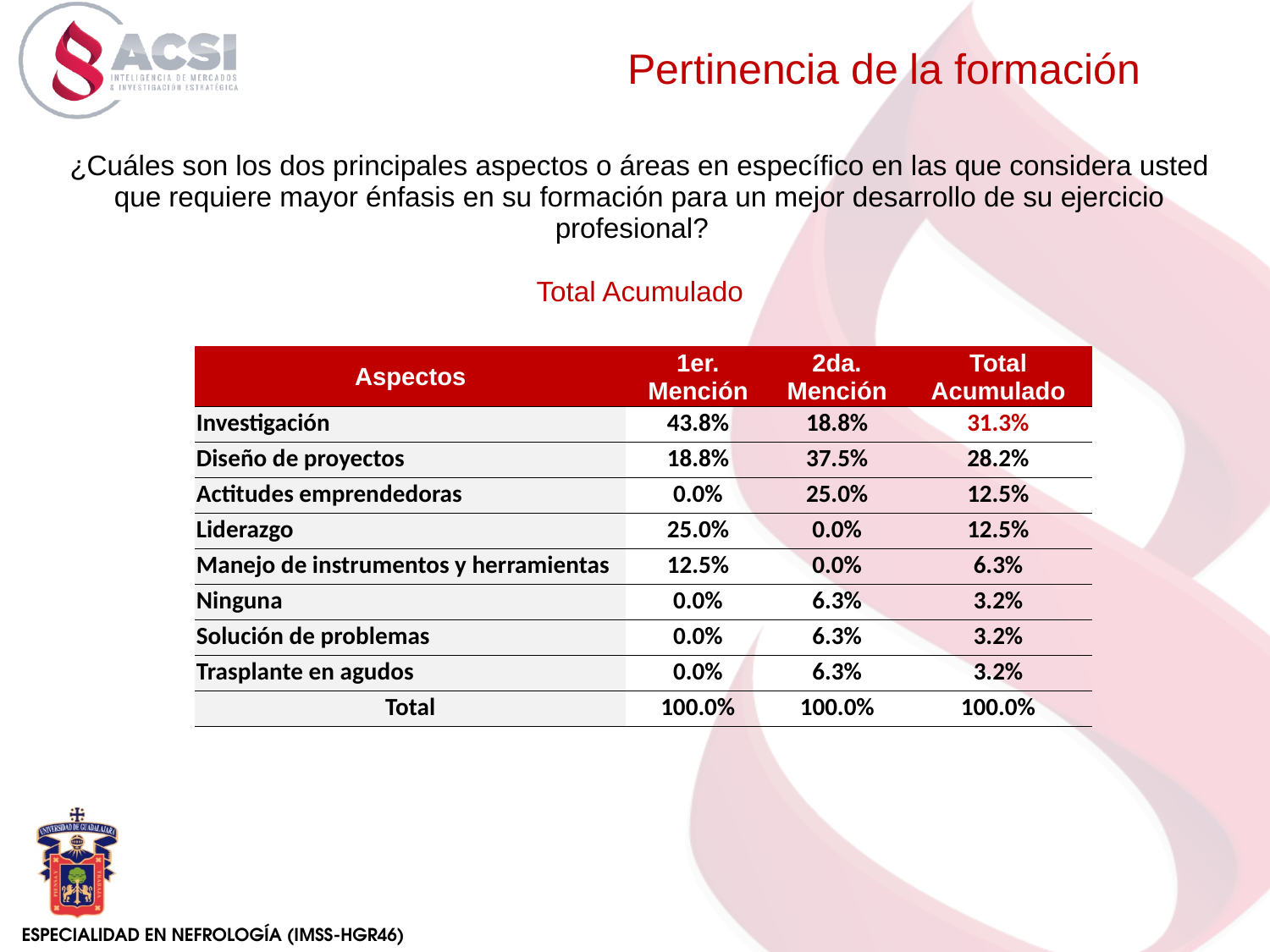

Pertinencia de la formación
¿Cuáles son los dos principales aspectos o áreas en específico en las que considera usted que requiere mayor énfasis en su formación para un mejor desarrollo de su ejercicio profesional?

Total Acumulado
| Aspectos | 1er. Mención | 2da. Mención | Total Acumulado |
| --- | --- | --- | --- |
| Investigación | 43.8% | 18.8% | 31.3% |
| Diseño de proyectos | 18.8% | 37.5% | 28.2% |
| Actitudes emprendedoras | 0.0% | 25.0% | 12.5% |
| Liderazgo | 25.0% | 0.0% | 12.5% |
| Manejo de instrumentos y herramientas | 12.5% | 0.0% | 6.3% |
| Ninguna | 0.0% | 6.3% | 3.2% |
| Solución de problemas | 0.0% | 6.3% | 3.2% |
| Trasplante en agudos | 0.0% | 6.3% | 3.2% |
| Total | 100.0% | 100.0% | 100.0% |